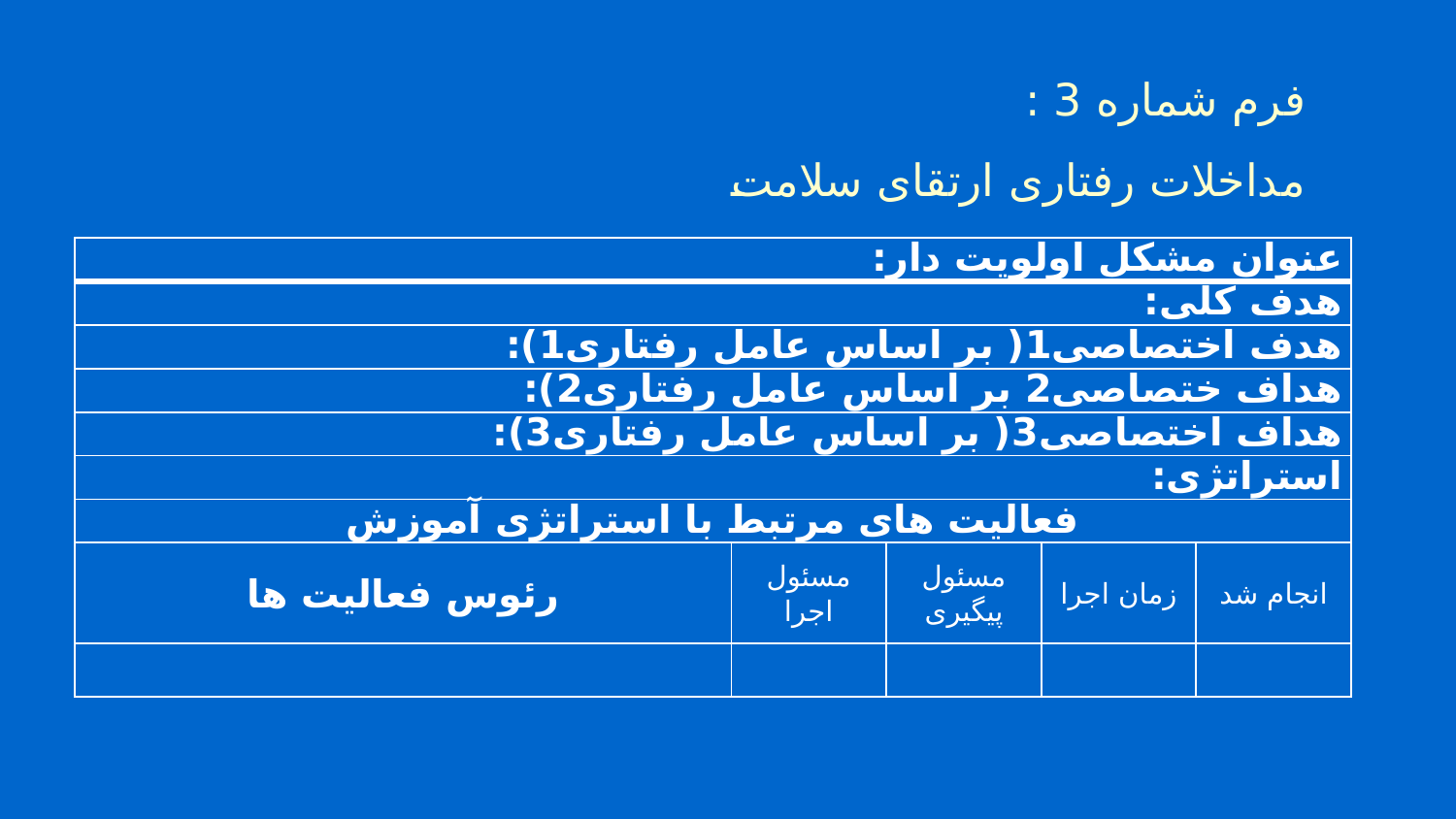

# فرم شماره 3 : مداخلات رفتاری ارتقای سلامت
| عنوان مشکل اولویت دار: |  |  |  |  |
| --- | --- | --- | --- | --- |
| هدف کلی: |  |  |  |  |
| هدف اختصاصی1( بر اساس عامل رفتاری1): |  |  |  |  |
| هداف ختصاصی2 بر اساس عامل رفتاری2): |  |  |  |  |
| هداف اختصاصی3( بر اساس عامل رفتاری3): |  |  |  |  |
| استراتژی: |  |  |  |  |
| فعالیت های مرتبط با استراتژی آموزش |  |  |  |  |
| رئوس فعالیت ها | مسئول اجرا | مسئول پیگیری | زمان اجرا | انجام شد |
|  |  |  |  |  |